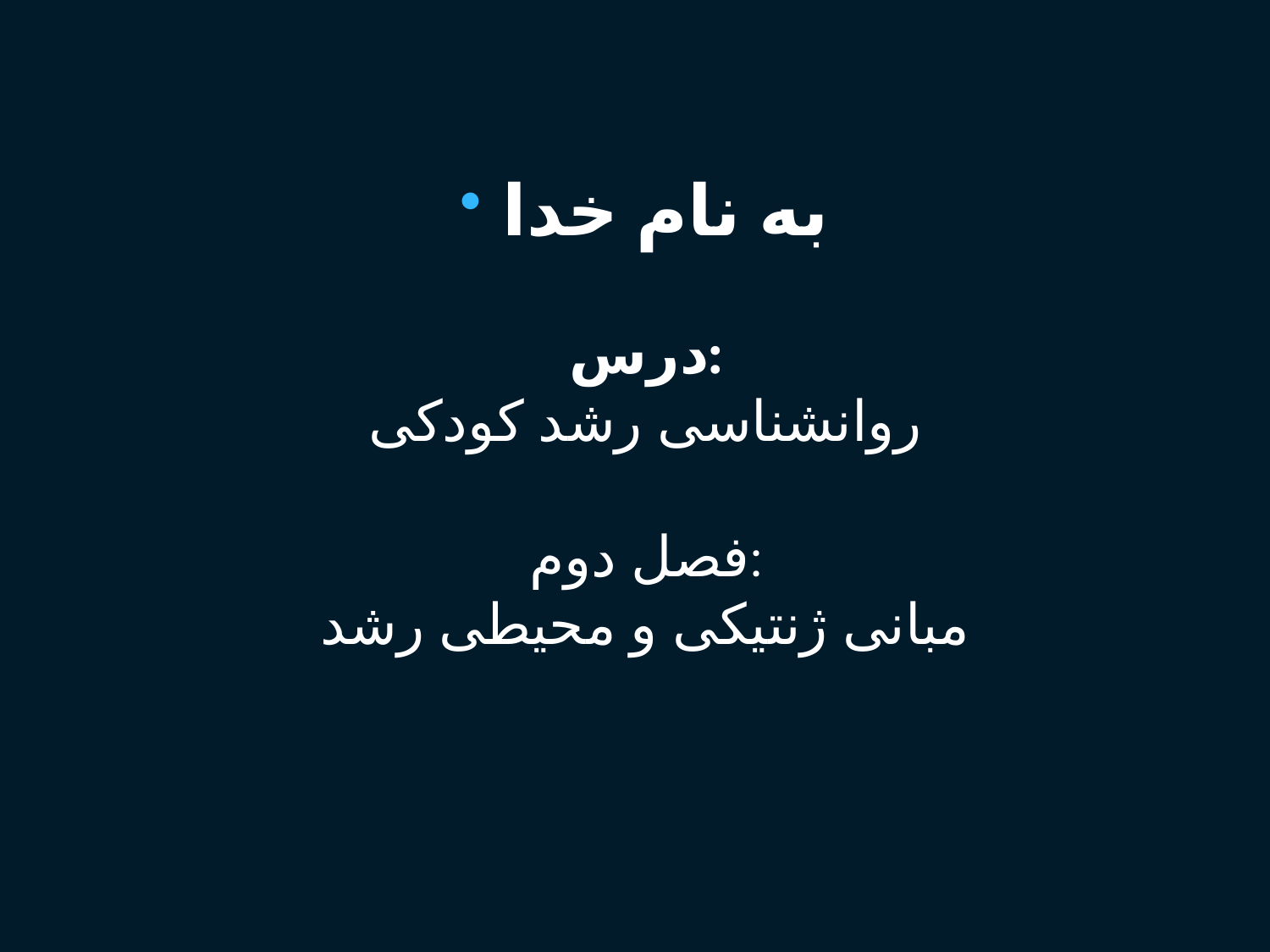

به نام خدا

درس:
روانشناسی رشد کودکی

فصل دوم:
مبانی ژنتیکی و محیطی رشد

1